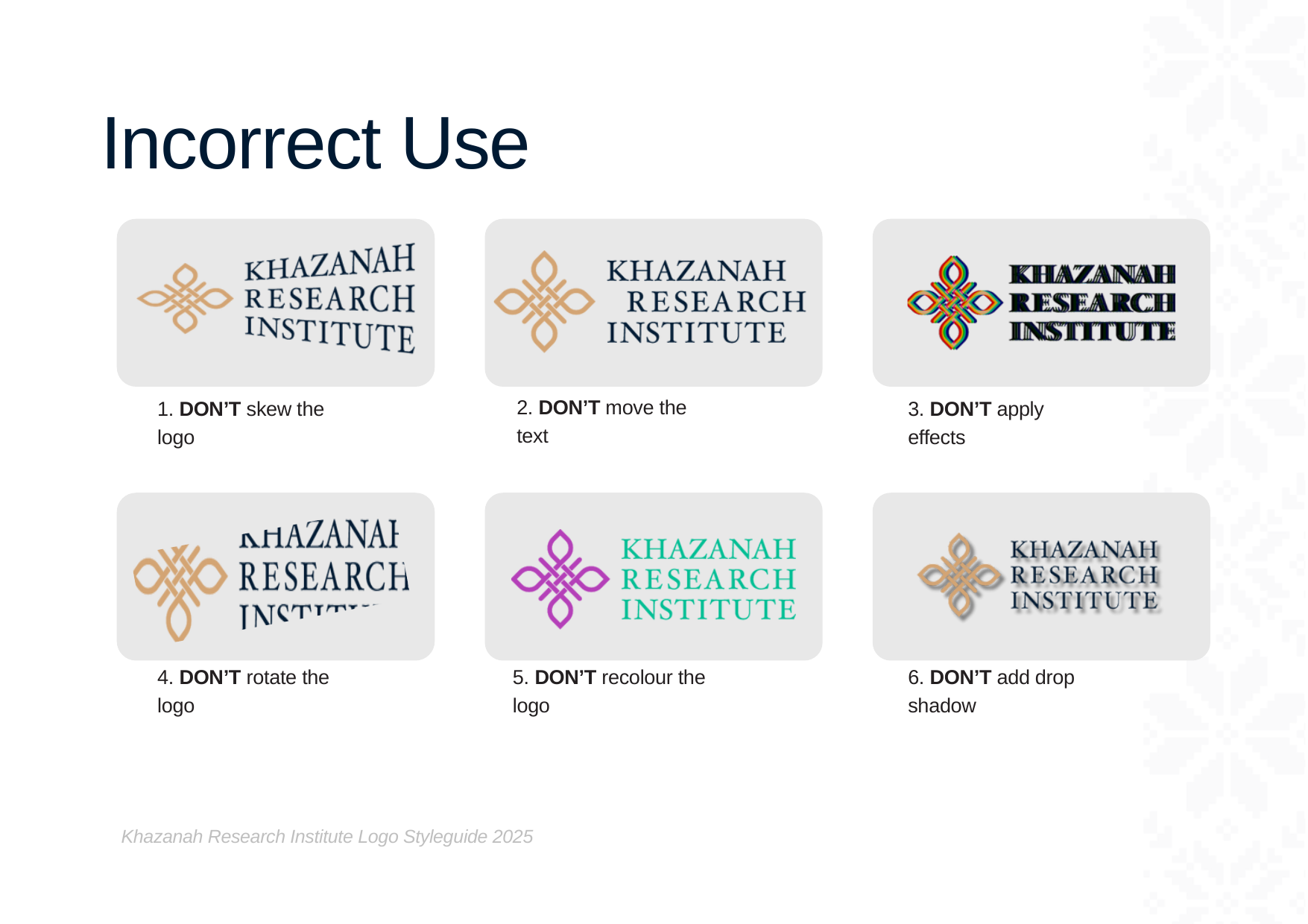

# Incorrect Use

2. DON’T move the text
1. DON’T skew the logo
3. DON’T apply effects

4. DON’T rotate the logo
5. DON’T recolour the logo
6. DON’T add drop shadow